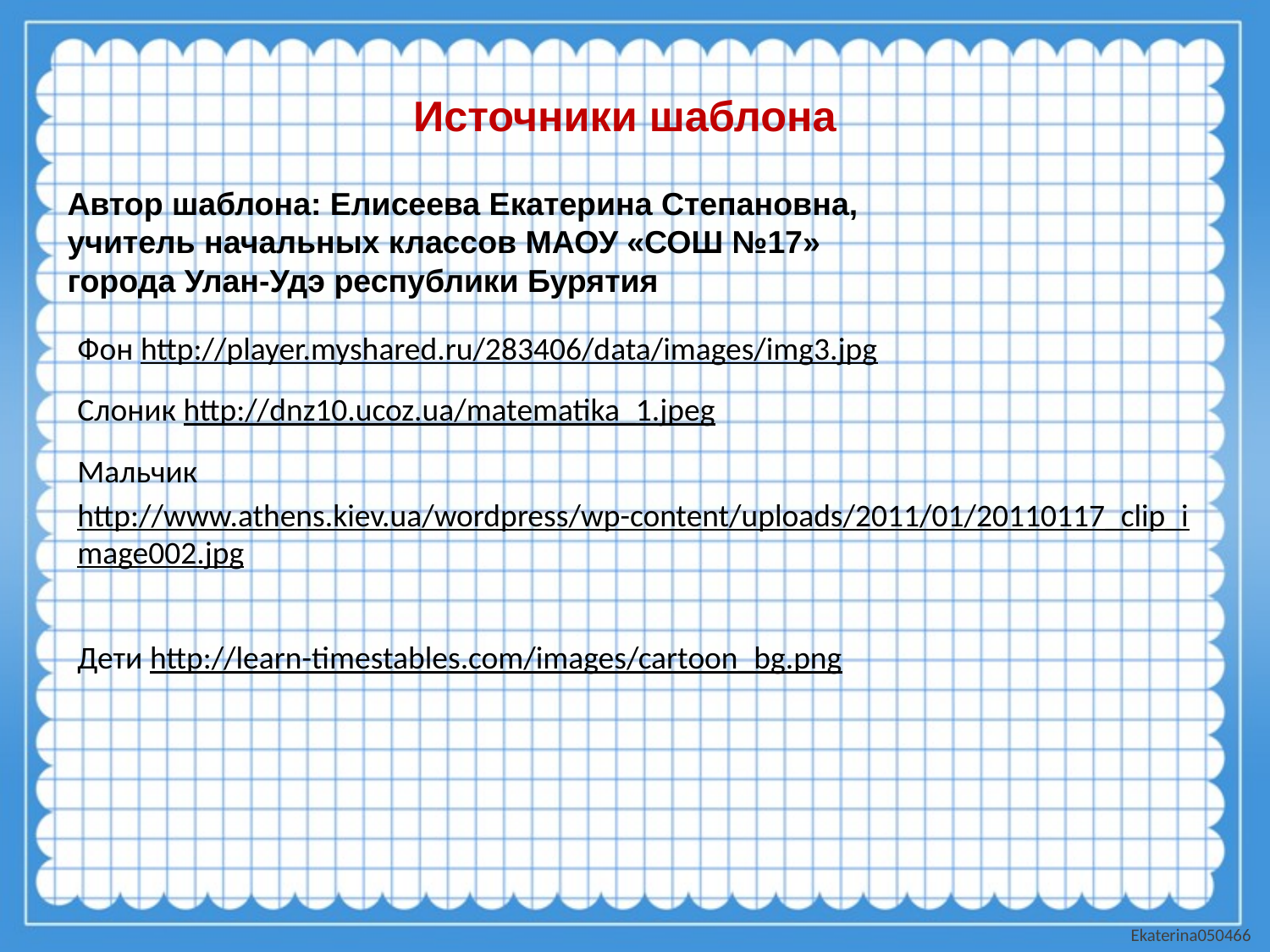

Источники шаблона
Автор шаблона: Елисеева Екатерина Степановна,
учитель начальных классов МАОУ «СОШ №17»
города Улан-Удэ республики Бурятия
Фон http://player.myshared.ru/283406/data/images/img3.jpg
Слоник http://dnz10.ucoz.ua/matematika_1.jpeg
Мальчик http://www.athens.kiev.ua/wordpress/wp-content/uploads/2011/01/20110117_clip_image002.jpg
Дети http://learn-timestables.com/images/cartoon_bg.png